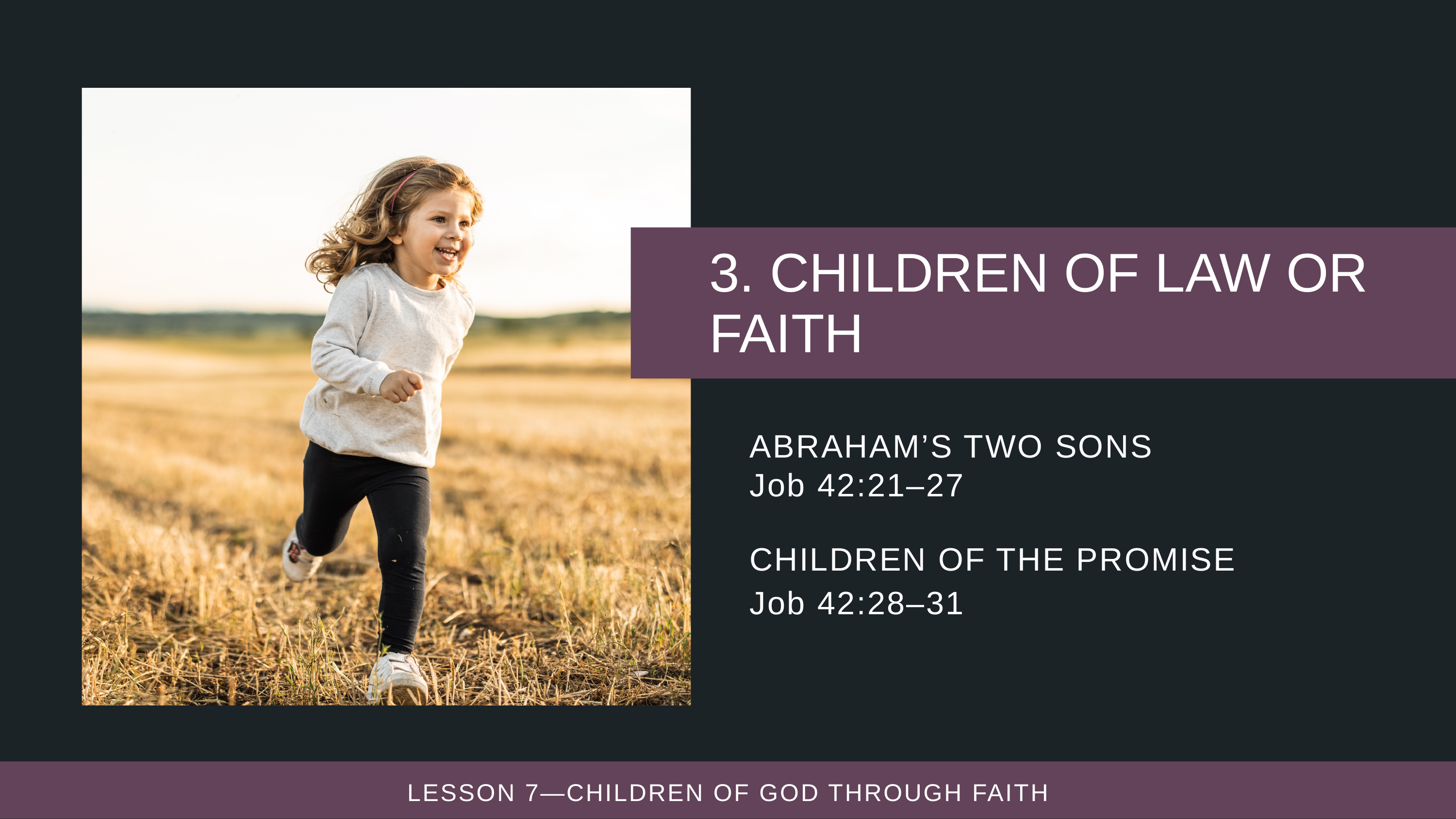

ABRAHAM’S TWO SONS
Job 42:21–27

CHILDREN OF THE PROMISE
Job 42:28–31